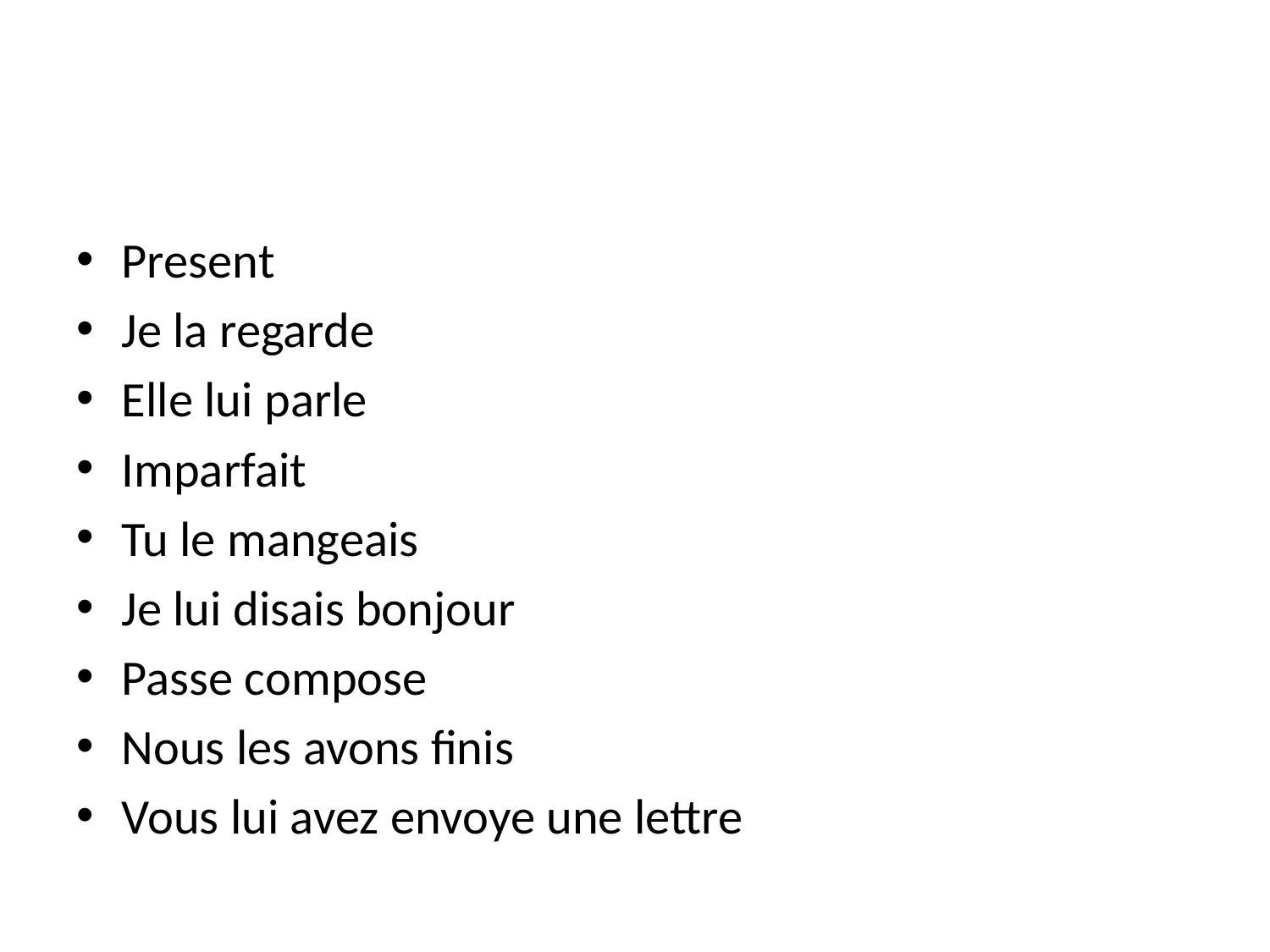

#
Present
Je la regarde
Elle lui parle
Imparfait
Tu le mangeais
Je lui disais bonjour
Passe compose
Nous les avons finis
Vous lui avez envoye une lettre